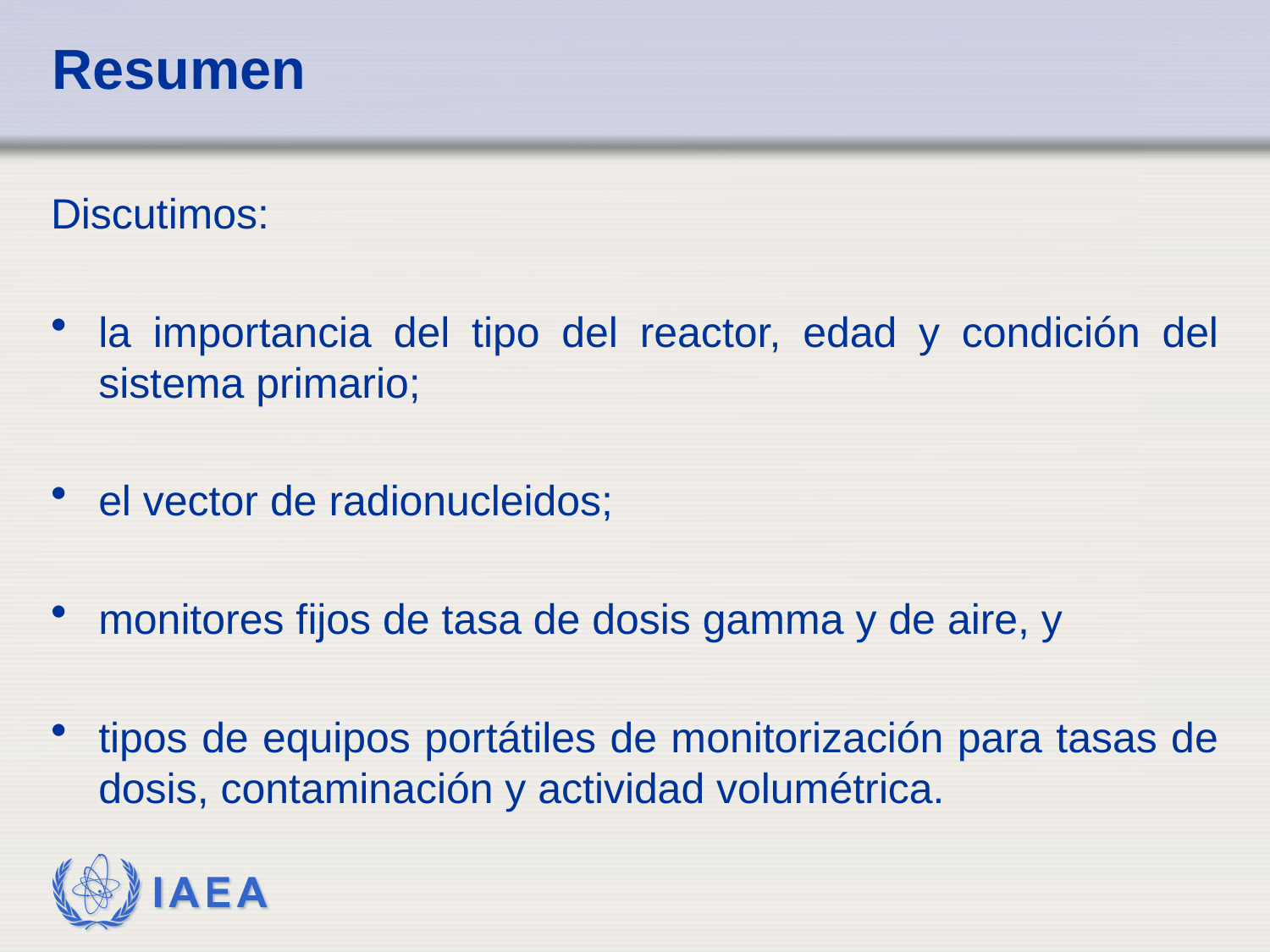

# Resumen
Discutimos:

la importancia del tipo del reactor, edad y condición del sistema primario;

el vector de radionucleidos;

monitores fijos de tasa de dosis gamma y de aire, y

tipos de equipos portátiles de monitorización para tasas de dosis, contaminación y actividad volumétrica.